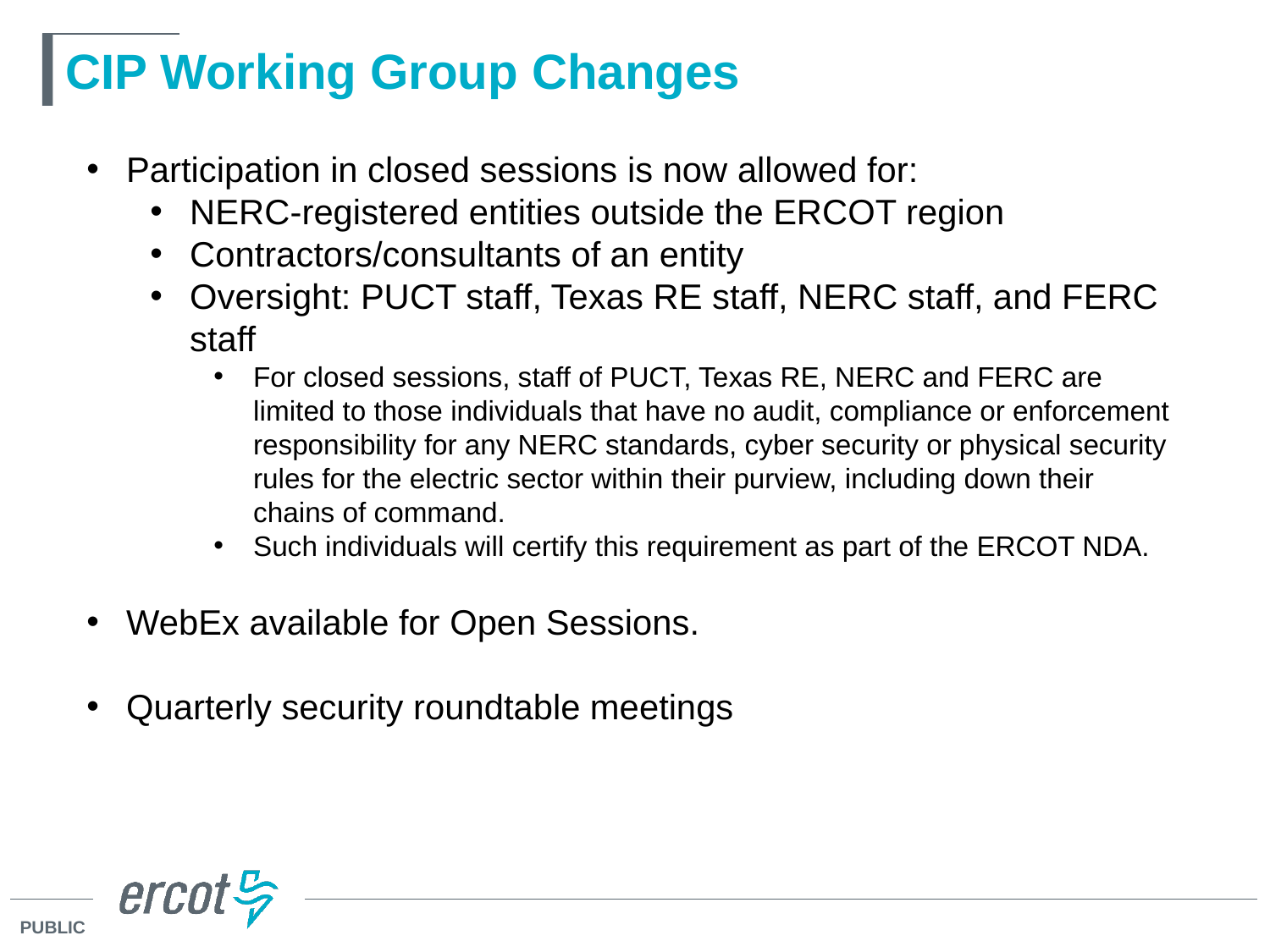

# CIP Working Group Changes
Participation in closed sessions is now allowed for:
NERC-registered entities outside the ERCOT region
Contractors/consultants of an entity
Oversight: PUCT staff, Texas RE staff, NERC staff, and FERC staff
For closed sessions, staff of PUCT, Texas RE, NERC and FERC are limited to those individuals that have no audit, compliance or enforcement responsibility for any NERC standards, cyber security or physical security rules for the electric sector within their purview, including down their chains of command.
Such individuals will certify this requirement as part of the ERCOT NDA.

WebEx available for Open Sessions.

Quarterly security roundtable meetings